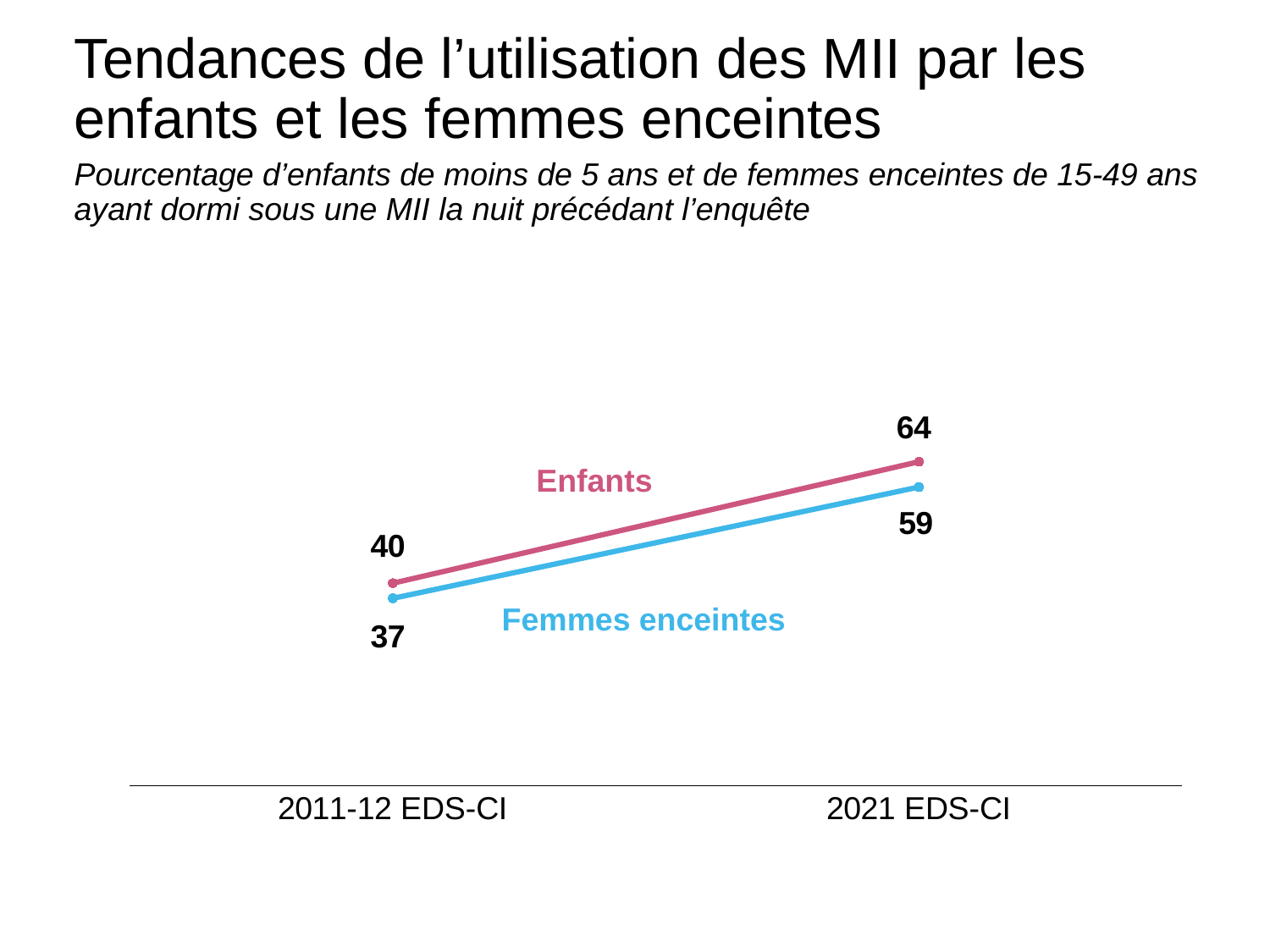

# Tendances de l’utilisation des MII par les enfants et les femmes enceintes
Pourcentage d’enfants de moins de 5 ans et de femmes enceintes de 15-49 ans ayant dormi sous une MII la nuit précédant l’enquête

### Chart

| Category | Health facility | At home |
|---|---|---|
| 2011-12 EDS-CI | 37.0 | 40.0 |
| 2021 EDS-CI | 59.0 | 64.0 |
Enfants
Femmes enceintes